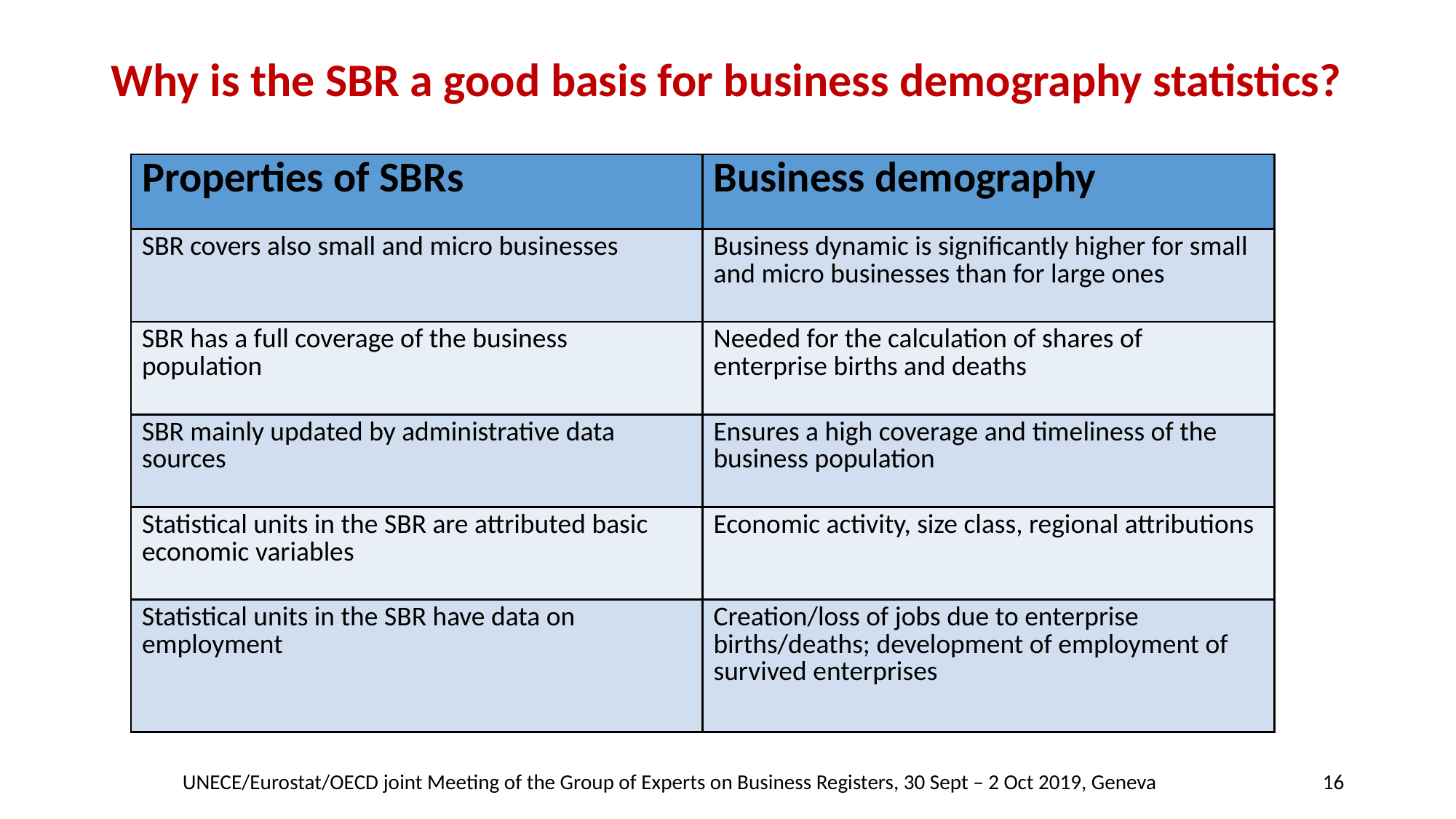

# Why is the SBR a good basis for business demography statistics?
| Properties of SBRs | Business demography |
| --- | --- |
| SBR covers also small and micro businesses | Business dynamic is significantly higher for small and micro businesses than for large ones |
| SBR has a full coverage of the business population | Needed for the calculation of shares of enterprise births and deaths |
| SBR mainly updated by administrative data sources | Ensures a high coverage and timeliness of the business population |
| Statistical units in the SBR are attributed basic economic variables | Economic activity, size class, regional attributions |
| Statistical units in the SBR have data on employment | Creation/loss of jobs due to enterprise births/deaths; development of employment of survived enterprises |
UNECE/Eurostat/OECD joint Meeting of the Group of Experts on Business Registers, 30 Sept – 2 Oct 2019, Geneva
16